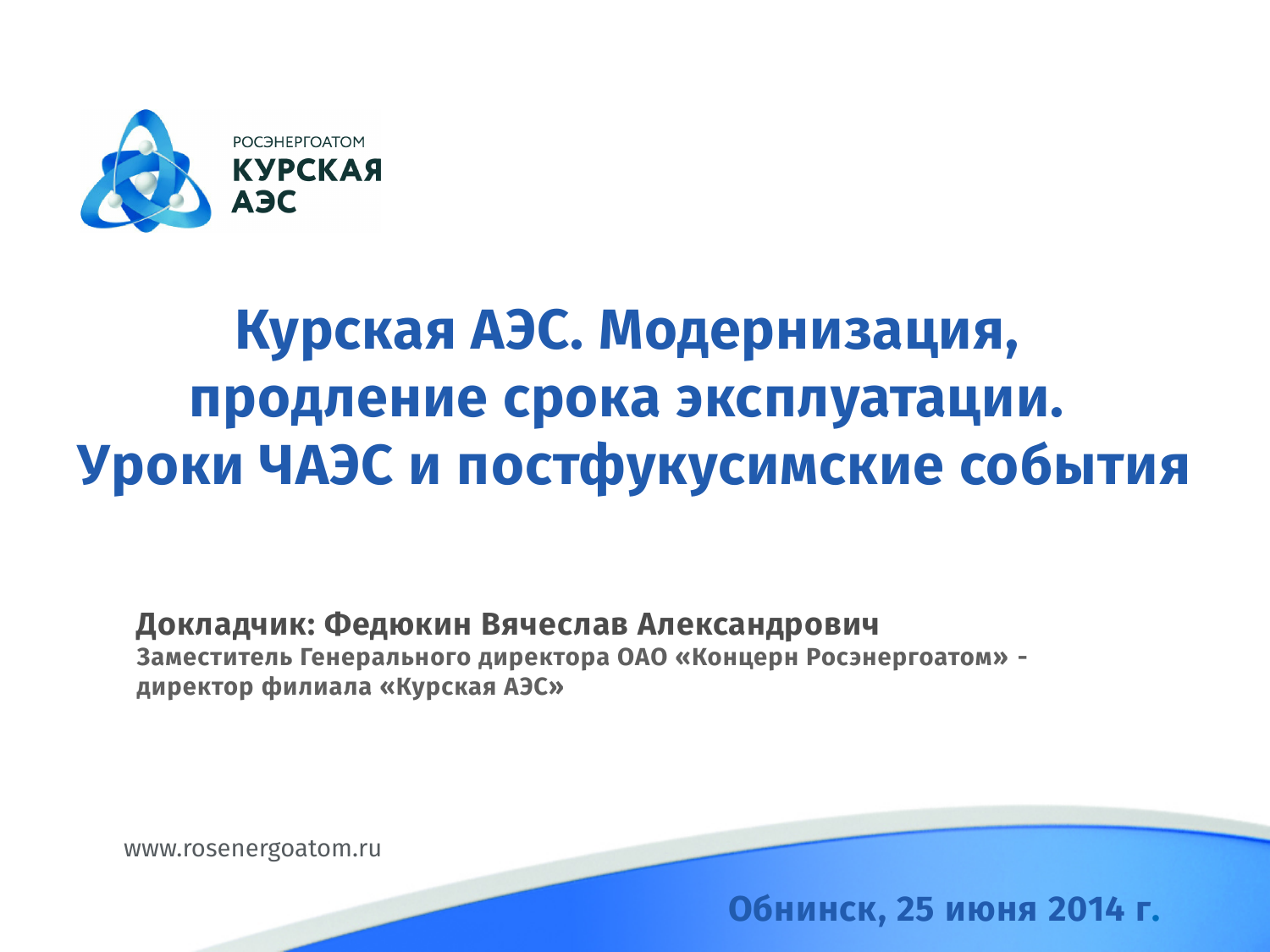

# Курская АЭС. Модернизация, продление срока эксплуатации. Уроки ЧАЭС и постфукусимские события
Докладчик: Федюкин Вячеслав Александрович
Заместитель Генерального директора ОАО «Концерн Росэнергоатом» - директор филиала «Курская АЭС»
       Обнинск, 25 июня 2014 г.